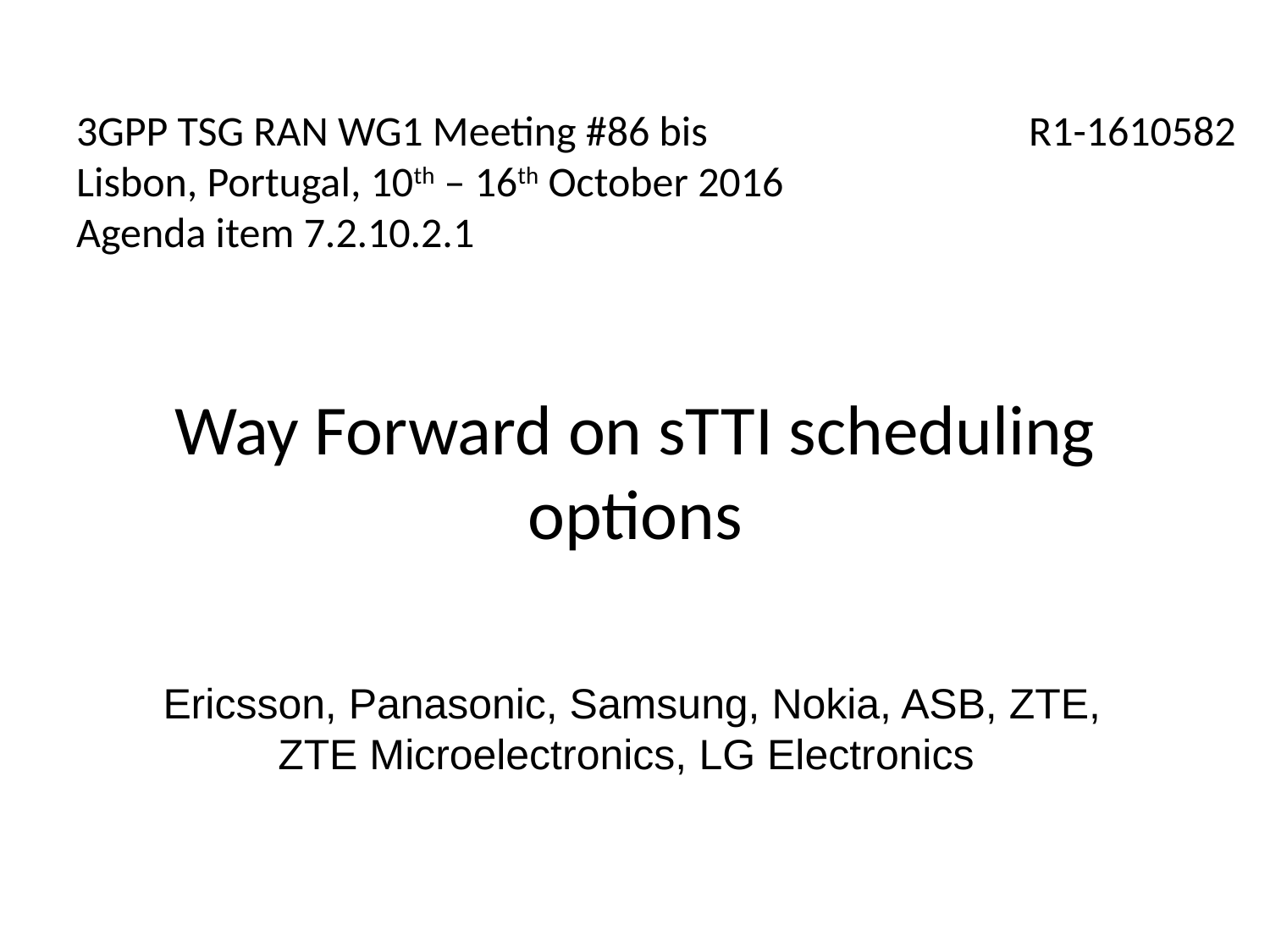

3GPP TSG RAN WG1 Meeting #86 bis
Lisbon, Portugal, 10th – 16th October 2016
Agenda item 7.2.10.2.1
R1-1610582
Way Forward on sTTI scheduling options
Ericsson, Panasonic, Samsung, Nokia, ASB, ZTE, ZTE Microelectronics, LG Electronics